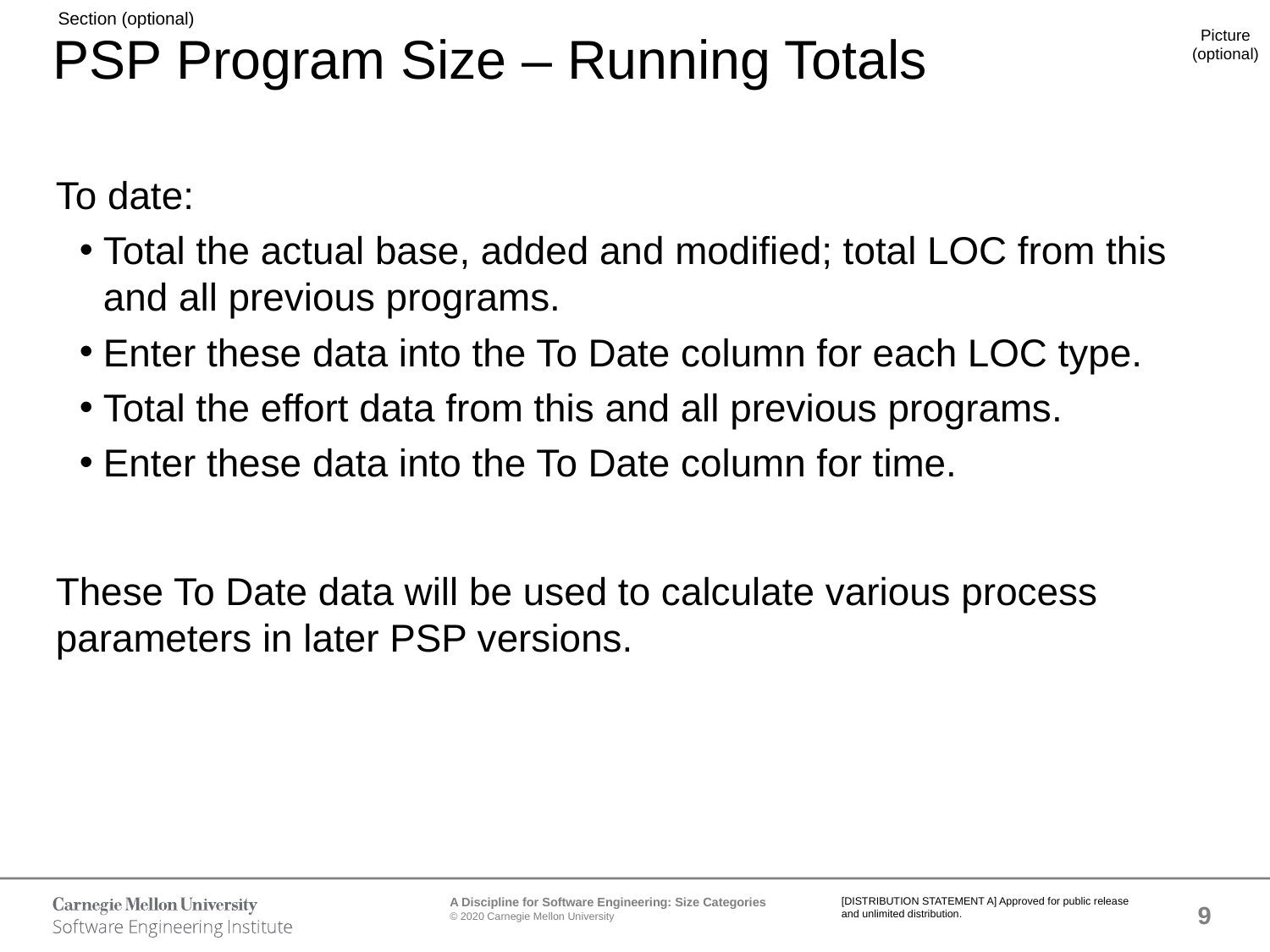

# PSP Program Size – Running Totals
To date:
Total the actual base, added and modified; total LOC from this and all previous programs.
Enter these data into the To Date column for each LOC type.
Total the effort data from this and all previous programs.
Enter these data into the To Date column for time.

These To Date data will be used to calculate various process parameters in later PSP versions.